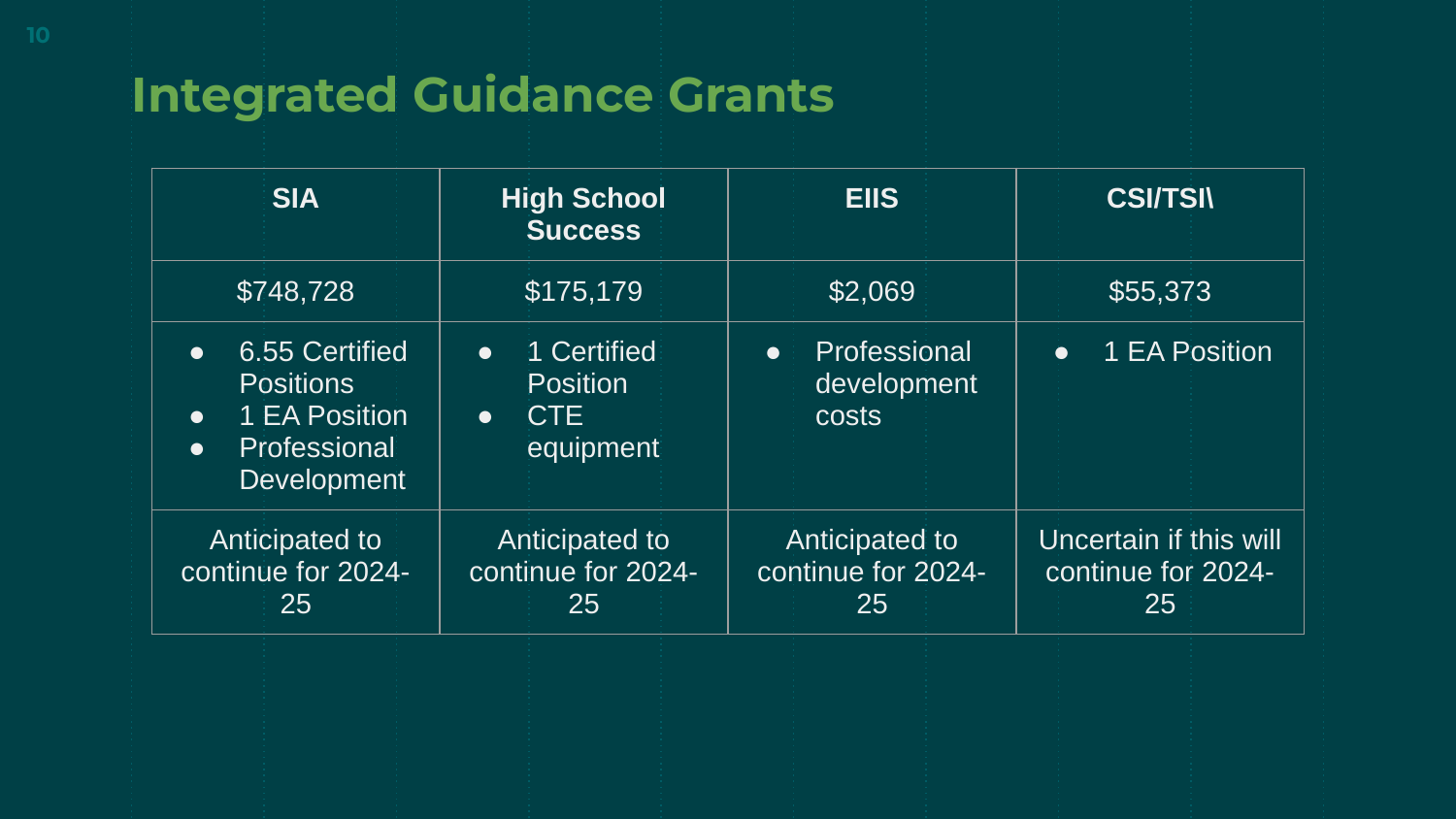

10
Integrated Guidance Grants
| SIA | High School Success | EIIS | CSI/TSI\ |
| --- | --- | --- | --- |
| $748,728 | $175,179 | $2,069 | $55,373 |
| 6.55 Certified Positions 1 EA Position Professional Development | 1 Certified Position CTE equipment | Professional development costs | 1 EA Position |
| Anticipated to continue for 2024-25 | Anticipated to continue for 2024-25 | Anticipated to continue for 2024-25 | Uncertain if this will continue for 2024-25 |